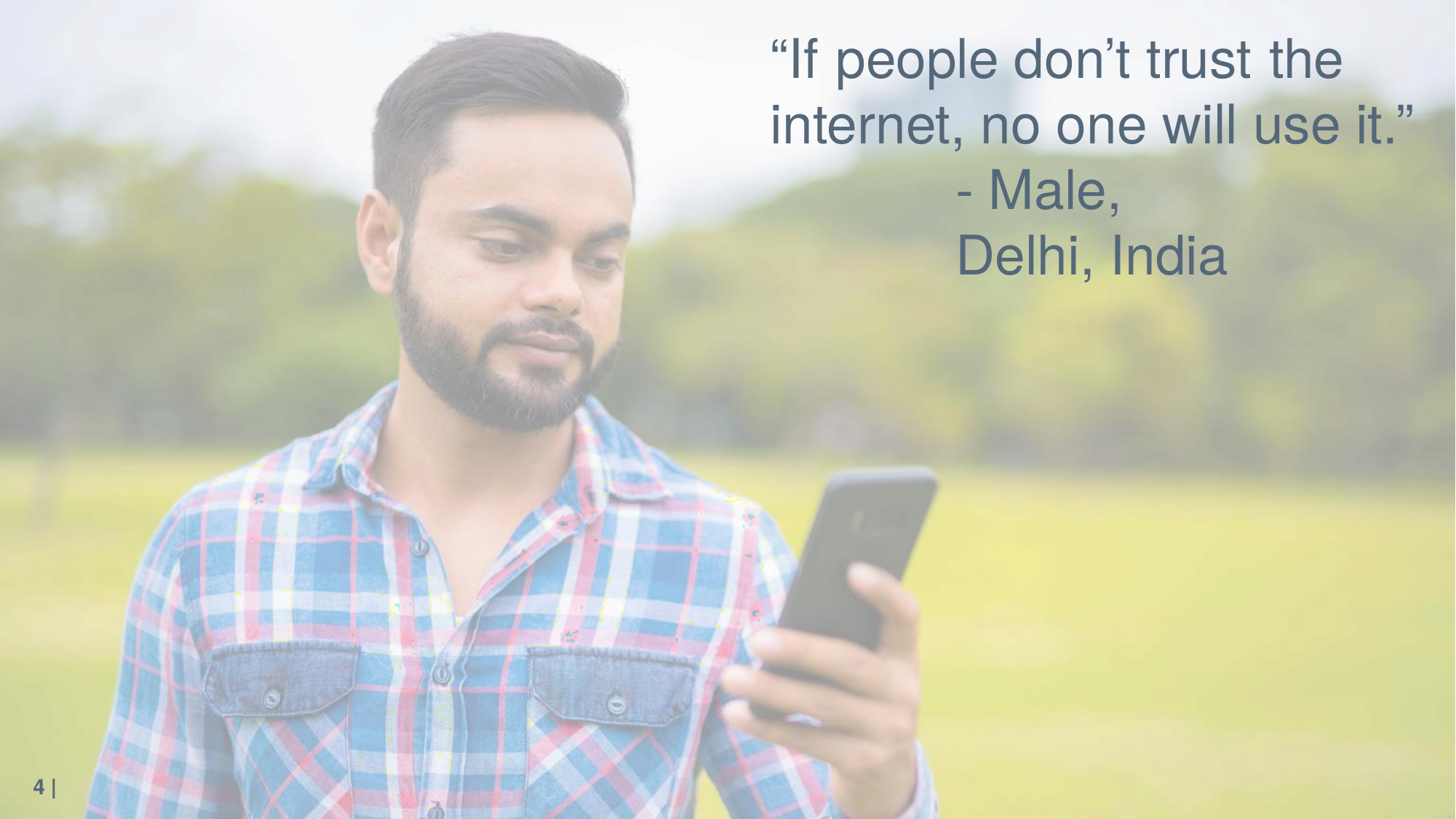

# “If	people don’t trust	the  internet, no one will use it.”
- Male,	Delhi, India
4 |